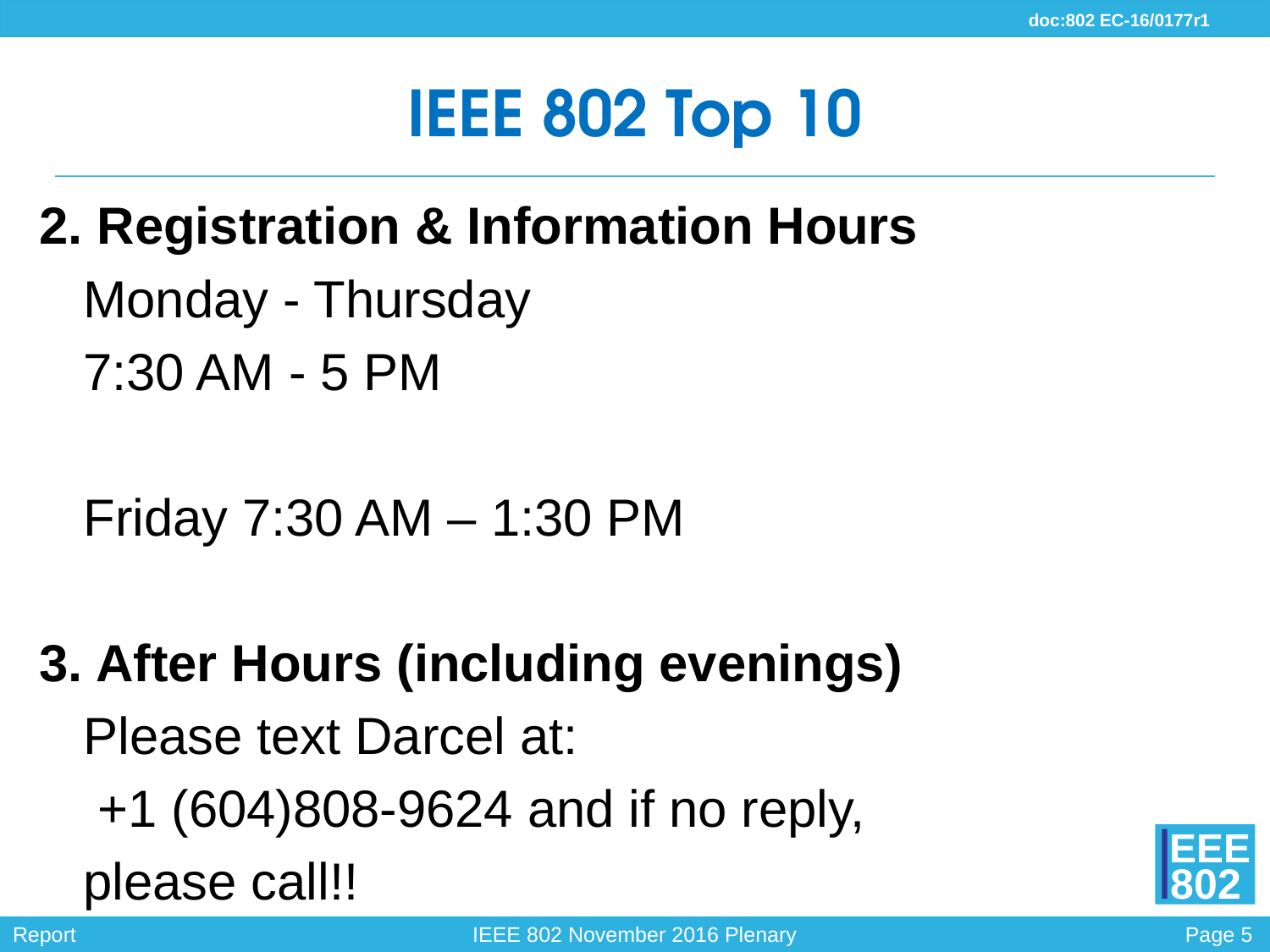

# IEEE 802 Top 10
2. Registration & Information Hours
	Monday - Thursday
	7:30 AM - 5 PM

	Friday 7:30 AM – 1:30 PM

3.	 After Hours (including evenings)
	Please text Darcel at:
	 +1 (604)808-9624 and if no reply,
	please call!!